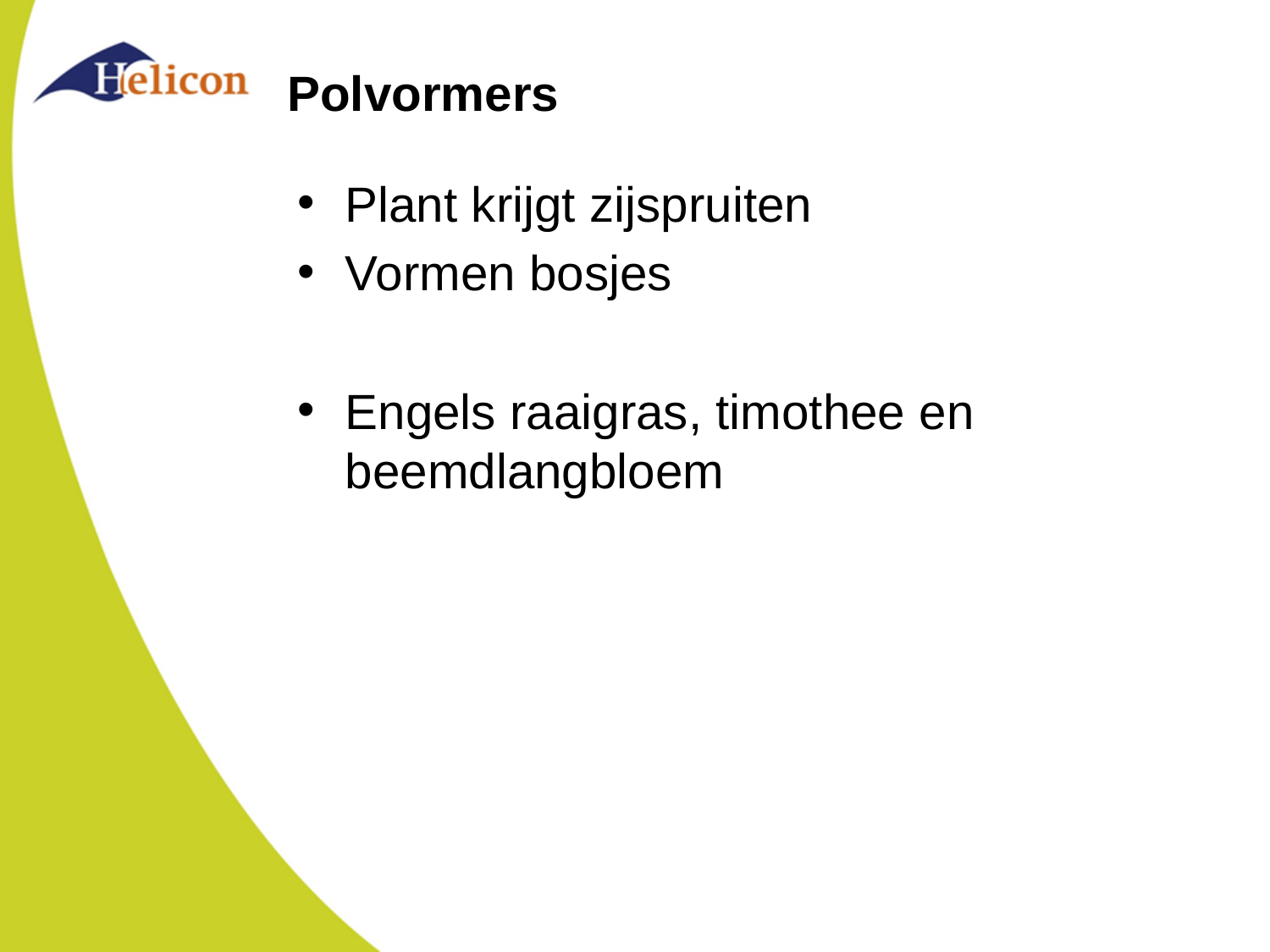

# Polvormers
Plant krijgt zijspruiten
Vormen bosjes

Engels raaigras, timothee en beemdlangbloem